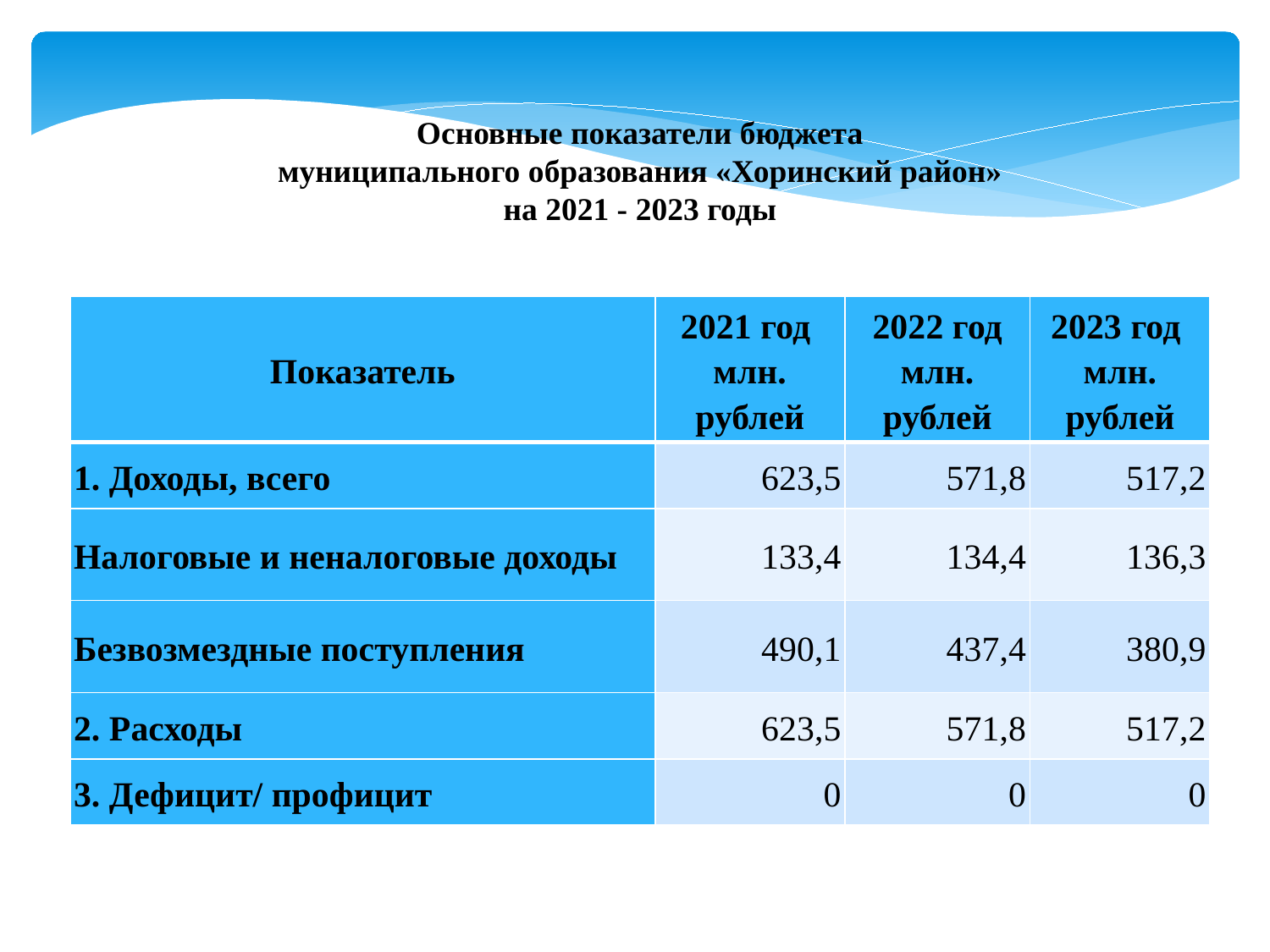

Основные показатели бюджета
муниципального образования «Хоринский район»
на 2021 - 2023 годы
| Показатель | 2021 год млн. рублей | 2022 год млн. рублей | 2023 год млн. рублей |
| --- | --- | --- | --- |
| 1. Доходы, всего | 623,5 | 571,8 | 517,2 |
| Налоговые и неналоговые доходы | 133,4 | 134,4 | 136,3 |
| Безвозмездные поступления | 490,1 | 437,4 | 380,9 |
| 2. Расходы | 623,5 | 571,8 | 517,2 |
| 3. Дефицит/ профицит | 0 | 0 | 0 |